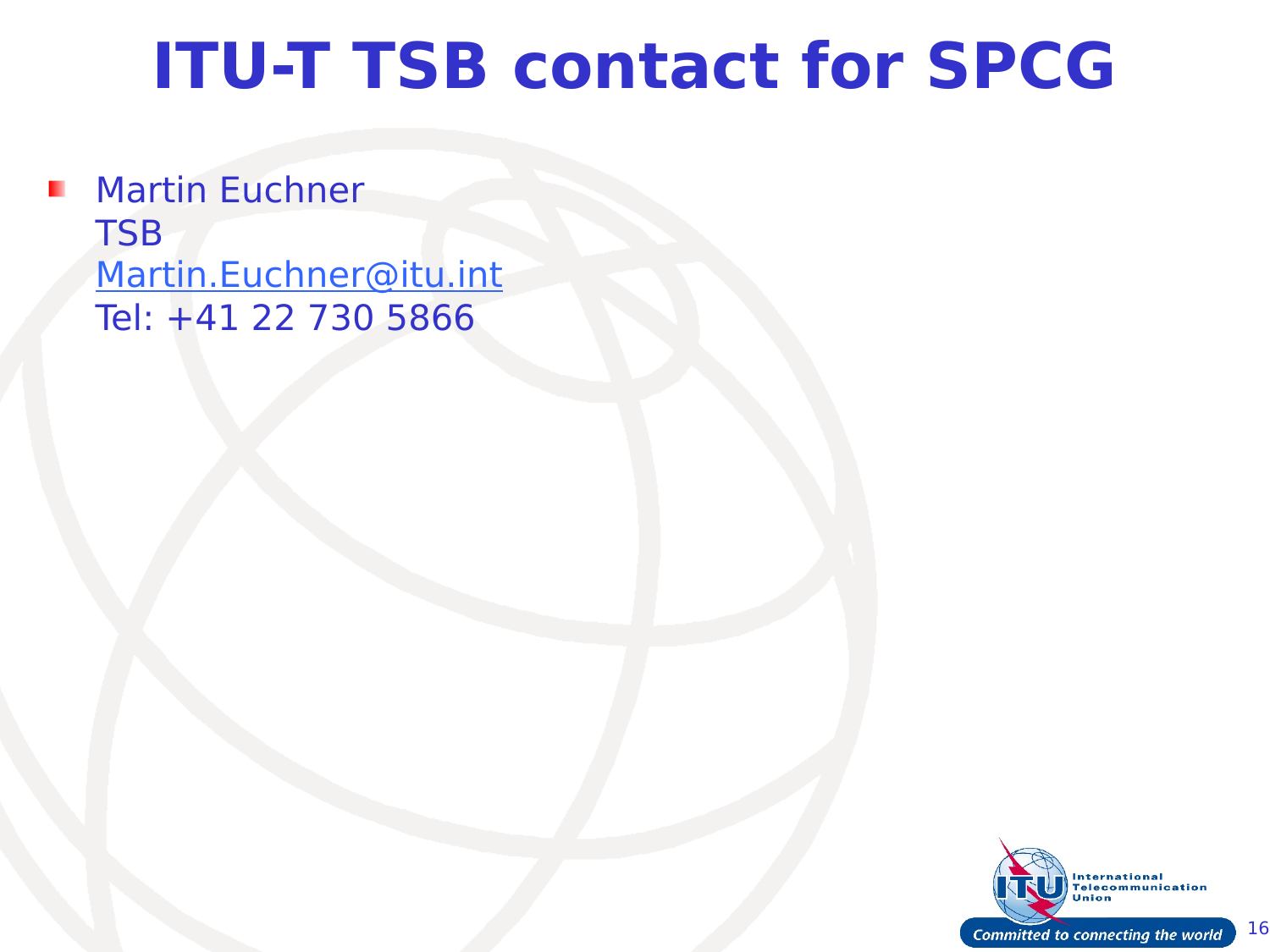

# ITU-T TSB contact for SPCG
Martin Euchner
TSB
Martin.Euchner@itu.int
Tel: +41 22 730 5866
16